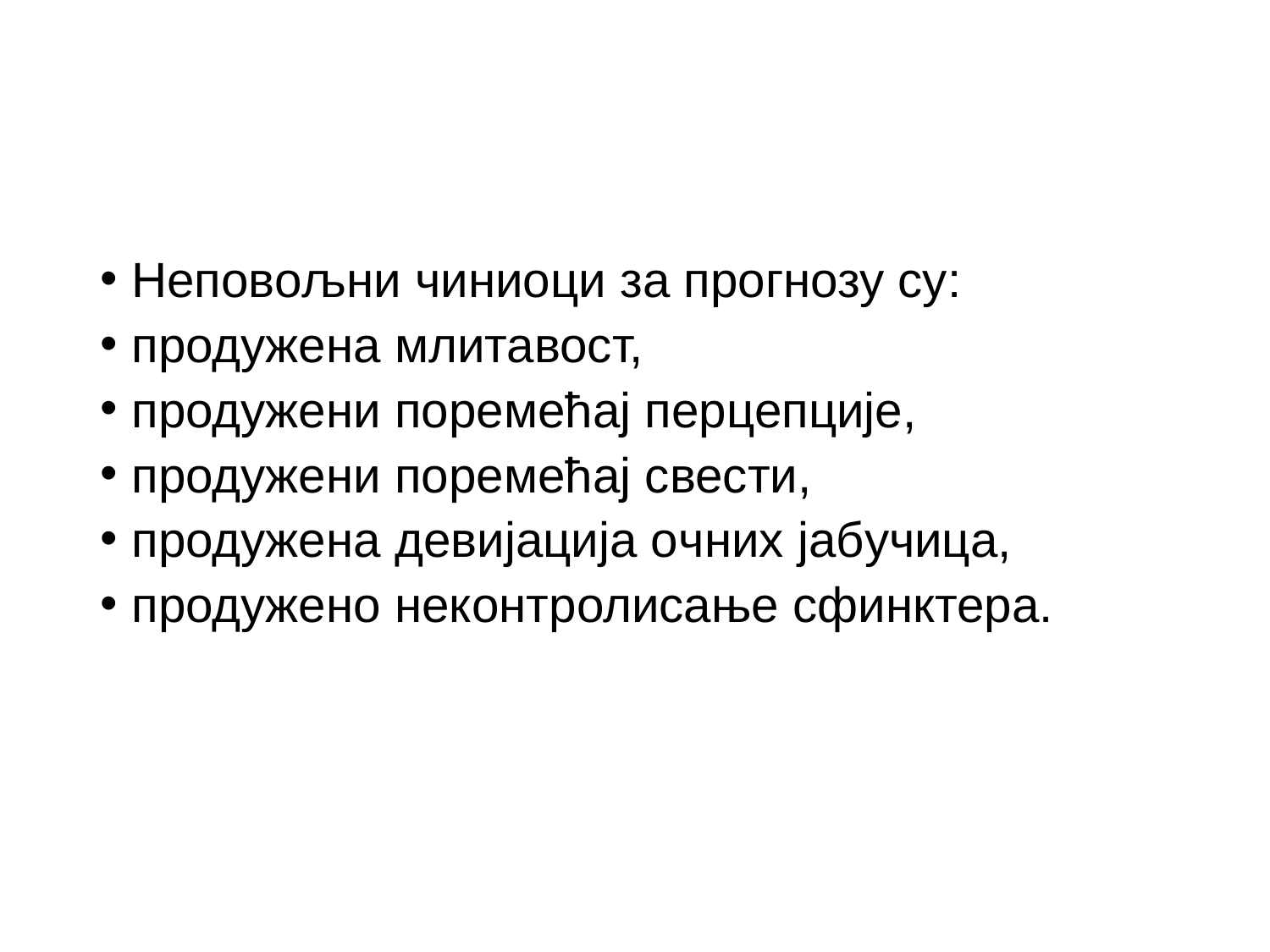

Неповољни чиниоци за прогнозу су:
продужена млитавост,
продужени поремећај перцепције,
продужени поремећај свести,
продужена девијација очних јабучица,
продужено неконтролисање сфинктера.